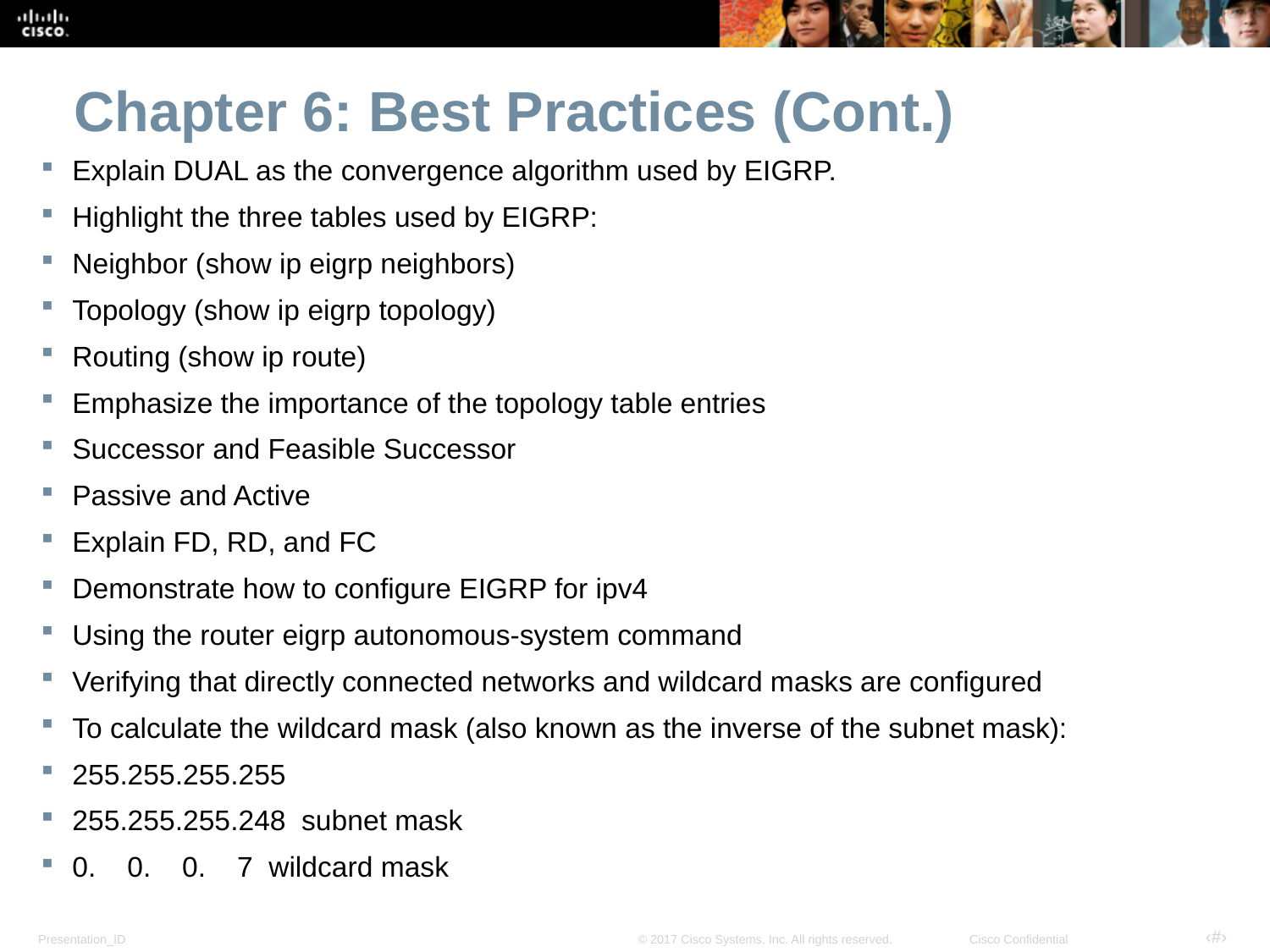

Chapter 6: Best Practices (Cont.)
Explain DUAL as the convergence algorithm used by EIGRP.
Highlight the three tables used by EIGRP:
Neighbor (show ip eigrp neighbors)
Topology (show ip eigrp topology)
Routing (show ip route)
Emphasize the importance of the topology table entries
Successor and Feasible Successor
Passive and Active
Explain FD, RD, and FC
Demonstrate how to configure EIGRP for ipv4
Using the router eigrp autonomous-system command
Verifying that directly connected networks and wildcard masks are configured
To calculate the wildcard mask (also known as the inverse of the subnet mask):
255.255.255.255
255.255.255.248  subnet mask
0.    0.    0.    7  wildcard mask